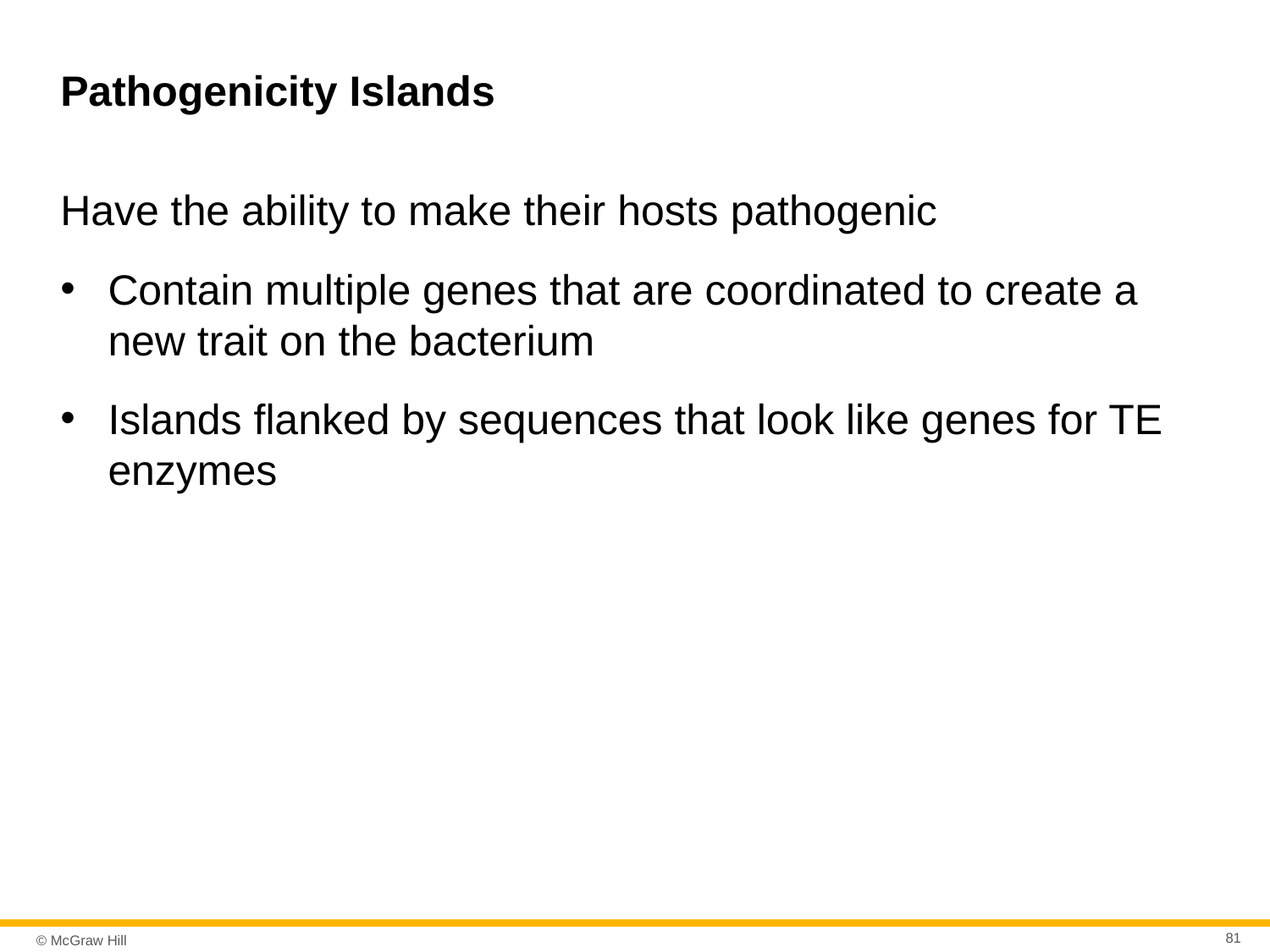

# Pathogenicity Islands
Have the ability to make their hosts pathogenic
Contain multiple genes that are coordinated to create a new trait on the bacterium
Islands flanked by sequences that look like genes for TE enzymes